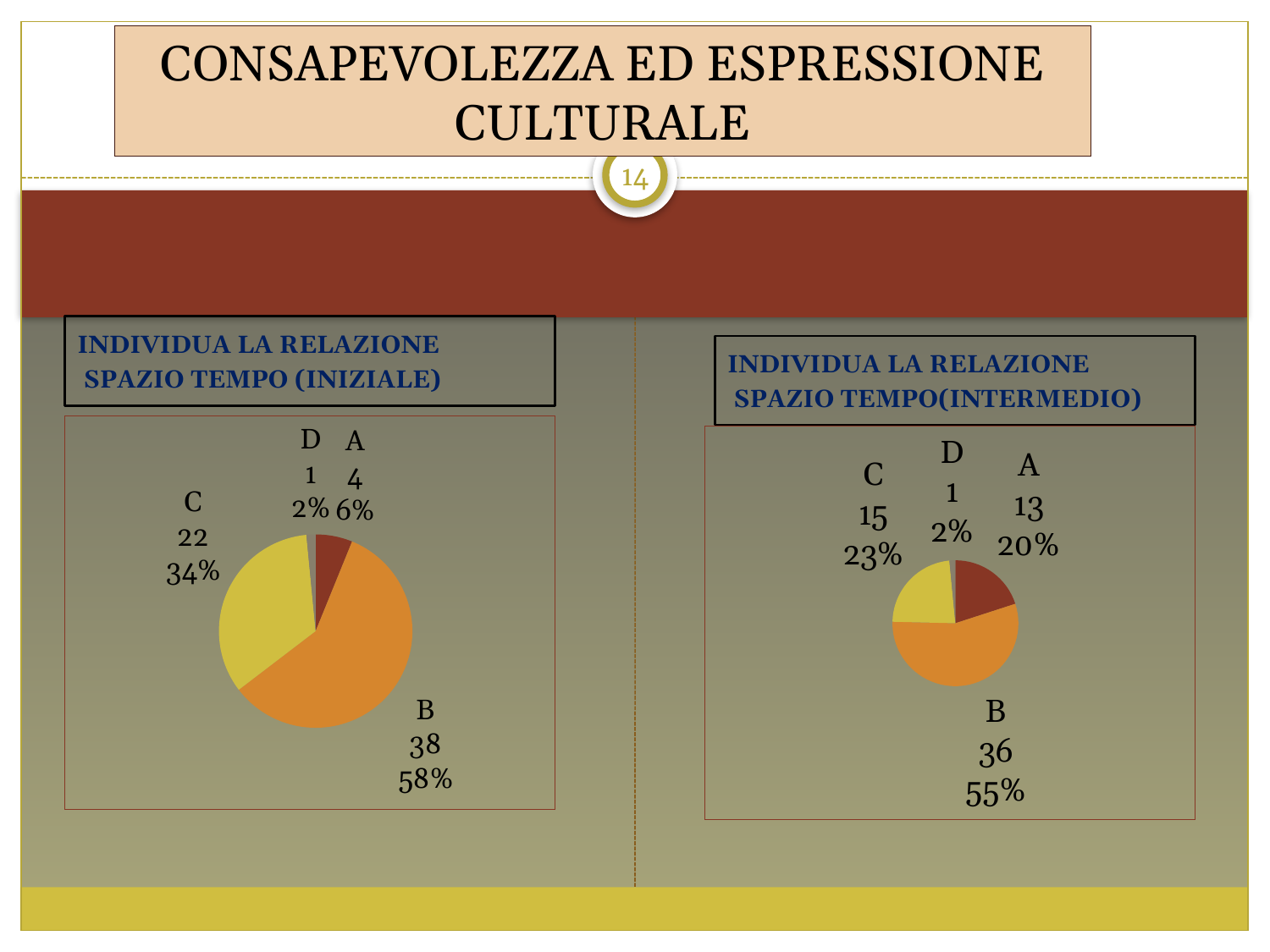

# CONSAPEVOLEZZA ED ESPRESSIONE CULTURALE
14
INDIVIDUA LA RELAZIONE
 SPAZIO TEMPO (INIZIALE)
INDIVIDUA LA RELAZIONE
 SPAZIO TEMPO(INTERMEDIO)

### Chart

| Category | Vendite |
|---|---|
| A | 4.0 |
| B | 38.0 |
| C | 22.0 |
| D | 1.0 |

### Chart

| Category | Vendite |
|---|---|
| A | 13.0 |
| B | 36.0 |
| C | 15.0 |
| D | 1.0 |